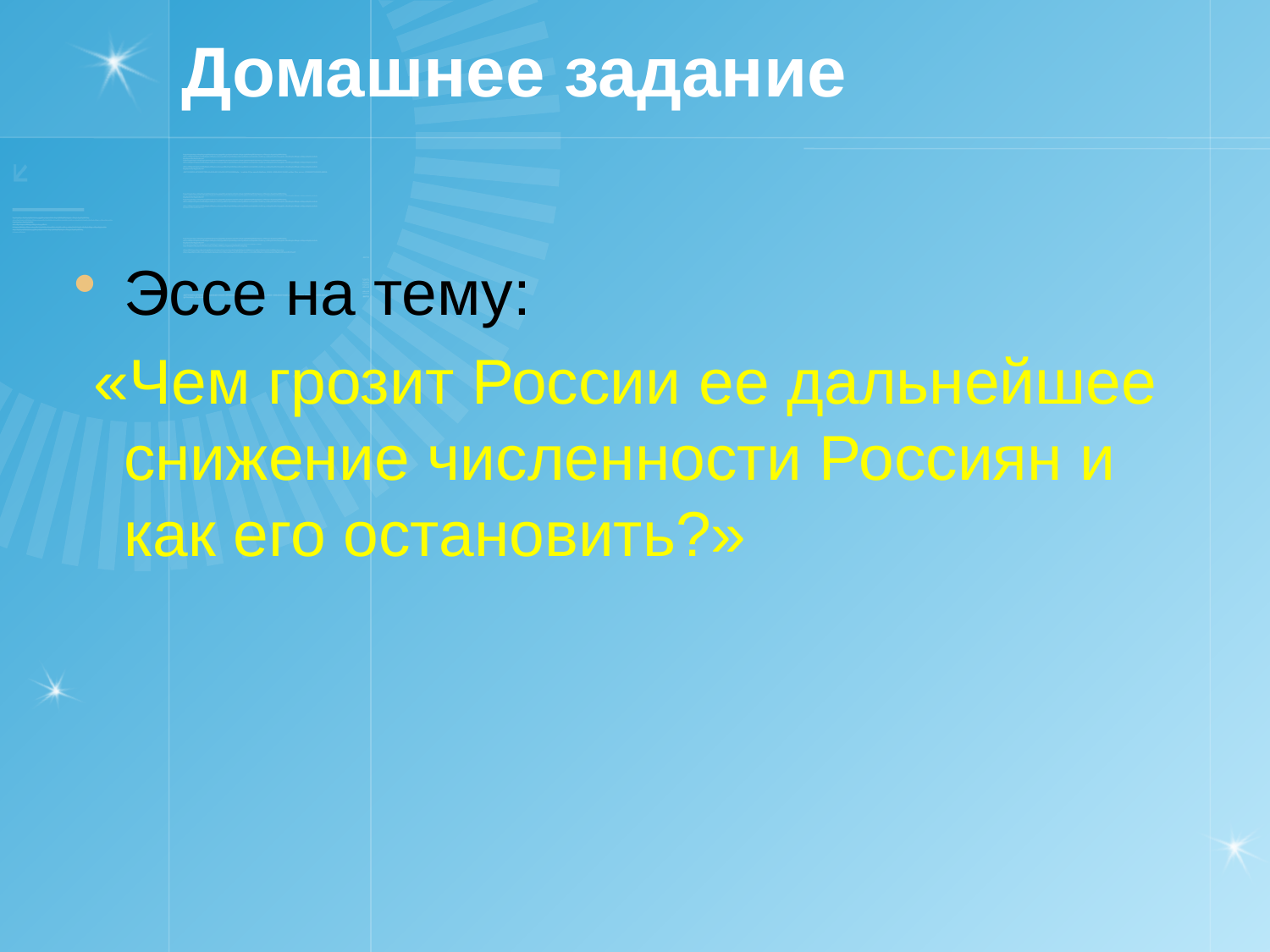

# Домашнее задание

Эссе на тему:
 «Чем грозит России ее дальнейшее снижение численности Россиян и как его остановить?»